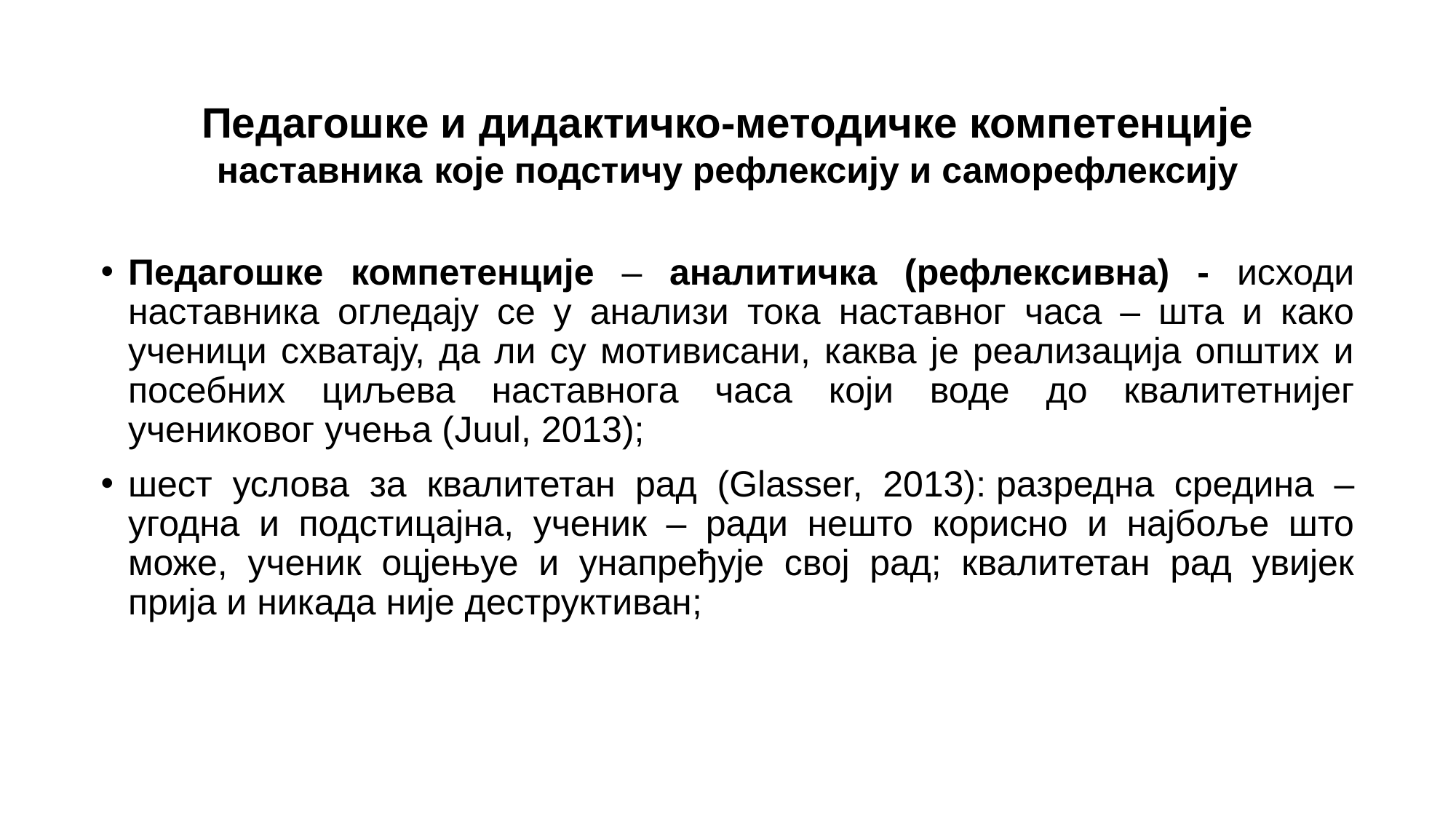

# Педагошке и дидактичко-методичке компетенције наставника које подстичу рефлексију и саморефлексију
Педагошке компетенције – аналитичка (рефлексивна) - исходи наставника огледају се у анализи тока наставног часа – шта и како ученици схватају, да ли су мотивисани, каква је реализација општих и посебних циљева наставнога часа који воде до квалитетнијег учениковог учења (Juul, 2013);
шест услова за квалитетан рад (Glasser, 2013): разредна средина – угодна и подстицајна, ученик – ради нешто корисно и најбоље што може, ученик оцјењуе и унапређује свој рад; квалитетан рад увијек прија и никада није деструктиван;